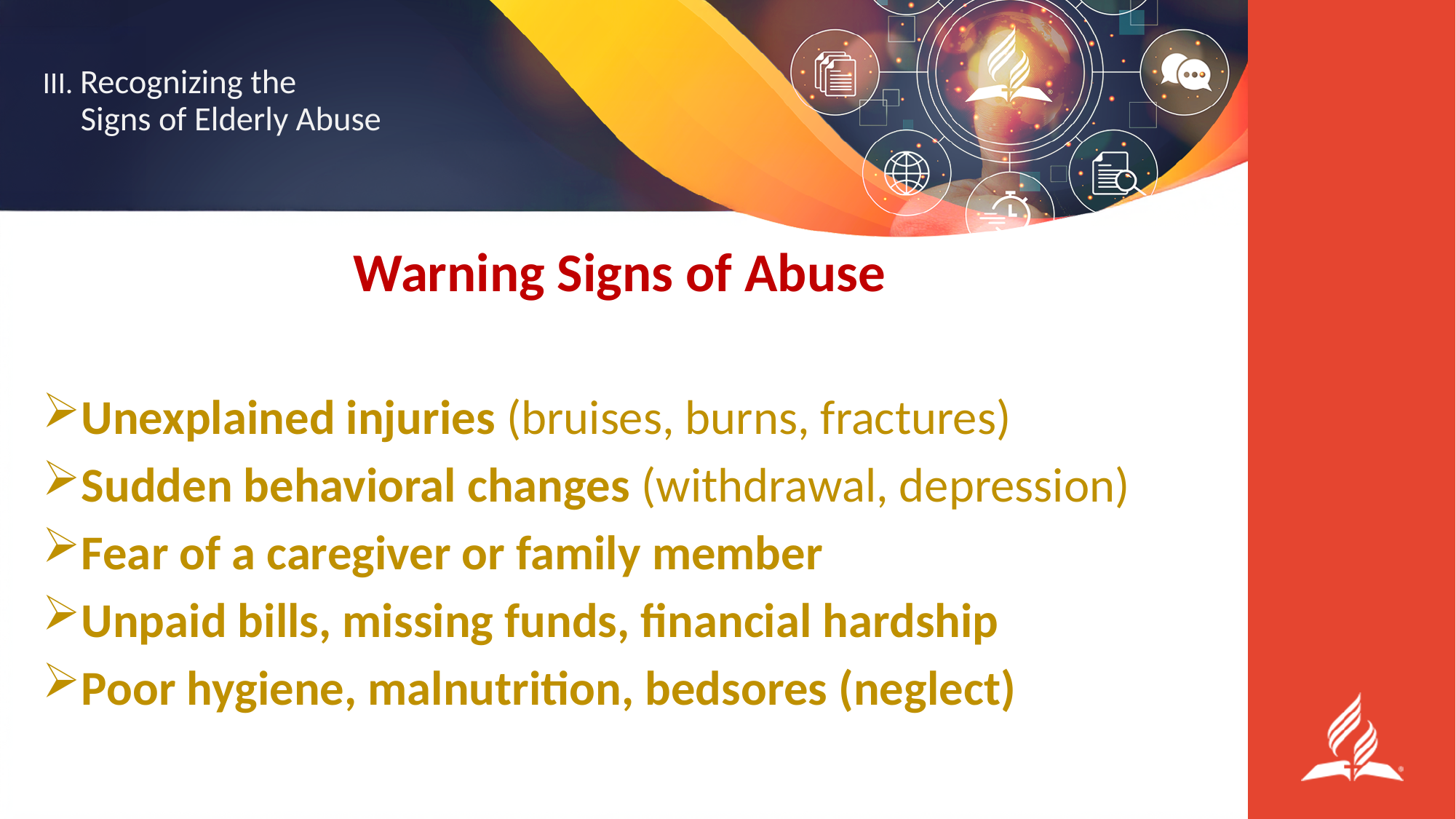

# III. Recognizing the Signs of Elderly Abuse
Warning Signs of Abuse

Unexplained injuries (bruises, burns, fractures)
Sudden behavioral changes (withdrawal, depression)
Fear of a caregiver or family member
Unpaid bills, missing funds, financial hardship
Poor hygiene, malnutrition, bedsores (neglect)